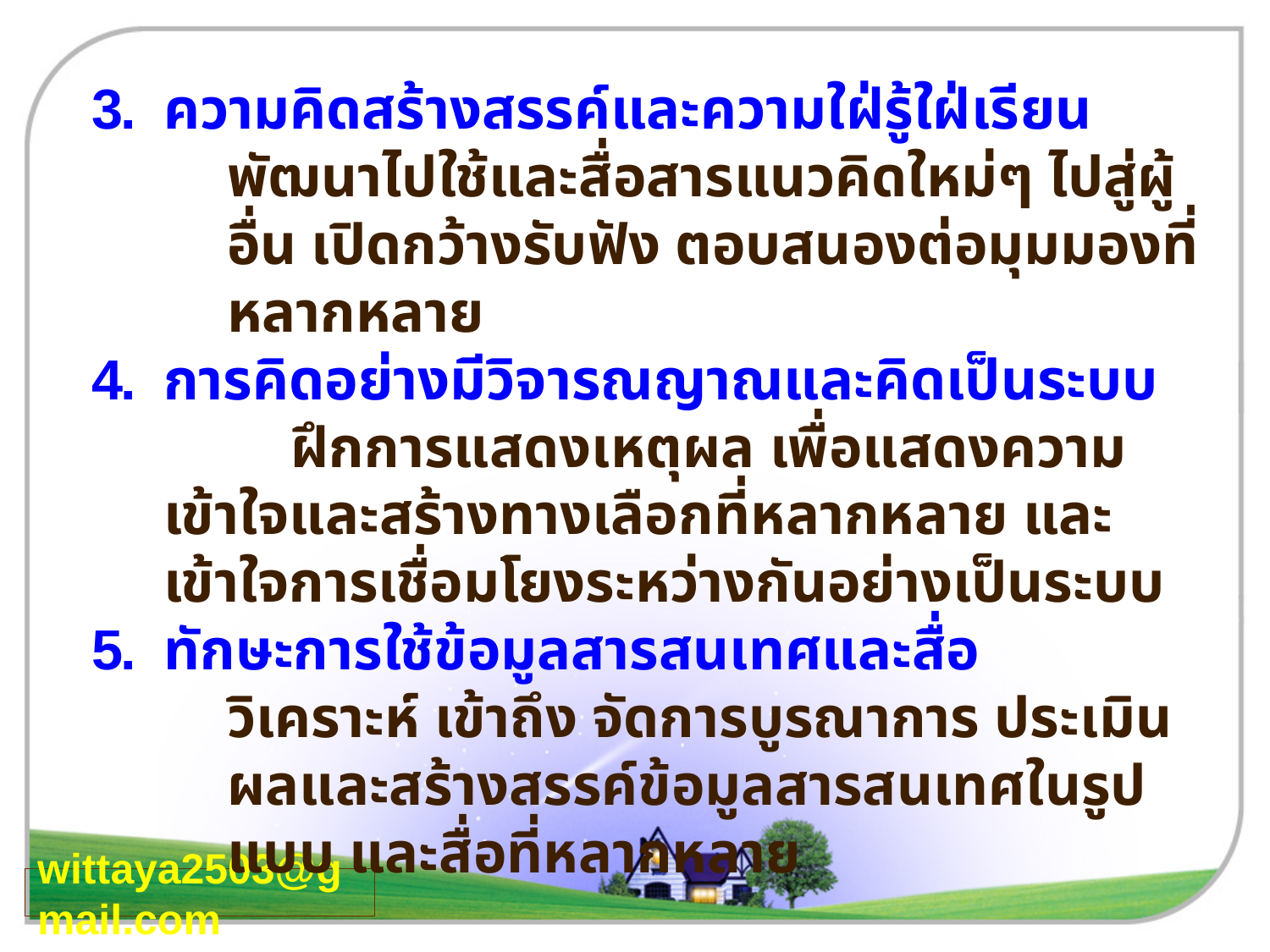

ความคิดสร้างสรรค์และความใฝ่รู้ใฝ่เรียน
	พัฒนาไปใช้และสื่อสารแนวคิดใหม่ๆ ไปสู่ผู้อื่น เปิดกว้างรับฟัง ตอบสนองต่อมุมมองที่หลากหลาย
การคิดอย่างมีวิจารณญาณและคิดเป็นระบบ
		ฝึกการแสดงเหตุผล เพื่อแสดงความเข้าใจและสร้างทางเลือกที่หลากหลาย และเข้าใจการเชื่อมโยงระหว่างกันอย่างเป็นระบบ
ทักษะการใช้ข้อมูลสารสนเทศและสื่อ
	วิเคราะห์ เข้าถึง จัดการบูรณาการ ประเมินผลและสร้างสรรค์ข้อมูลสารสนเทศในรูปแบบ และสื่อที่หลากหลาย
wittaya2503@gmail.com
23/06/57
29